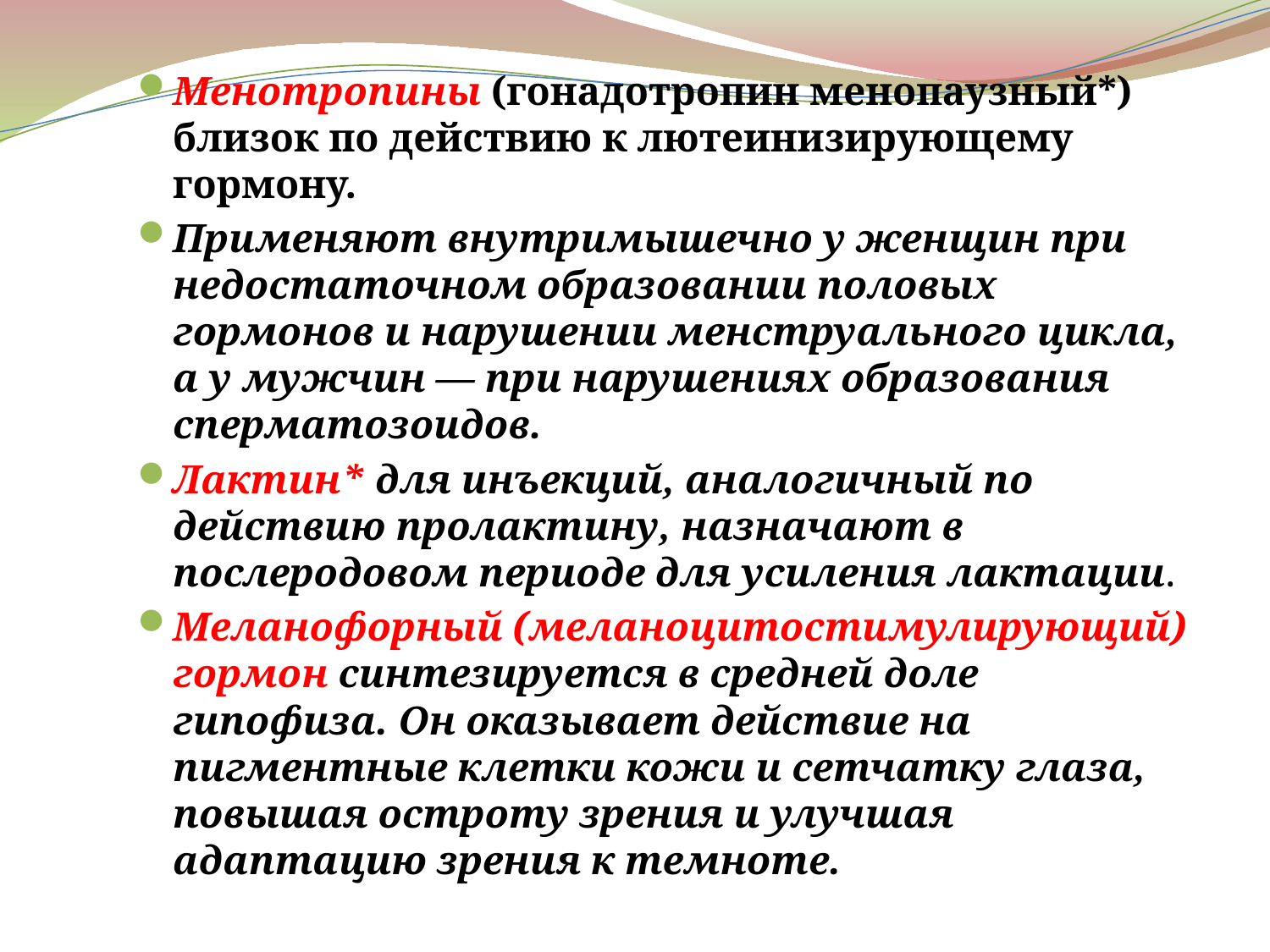

Менотропины (гонадотропин менопаузный*) близок по действию к лютеинизирующему гормону.
Применяют внутримышечно у женщин при недостаточном образовании половых гормонов и нарушении менструального цикла, а у мужчин — при нарушениях образования сперматозоидов.
Лактин* для инъекций, аналогичный по действию пролактину, назначают в послеродовом периоде для усиления лактации.
Меланофорный (меланоцитостимулирующий) гормон синтезируется в средней доле гипофиза. Он оказывает действие на пигментные клетки кожи и сетчатку глаза, повышая остроту зрения и улучшая адаптацию зрения к темноте.